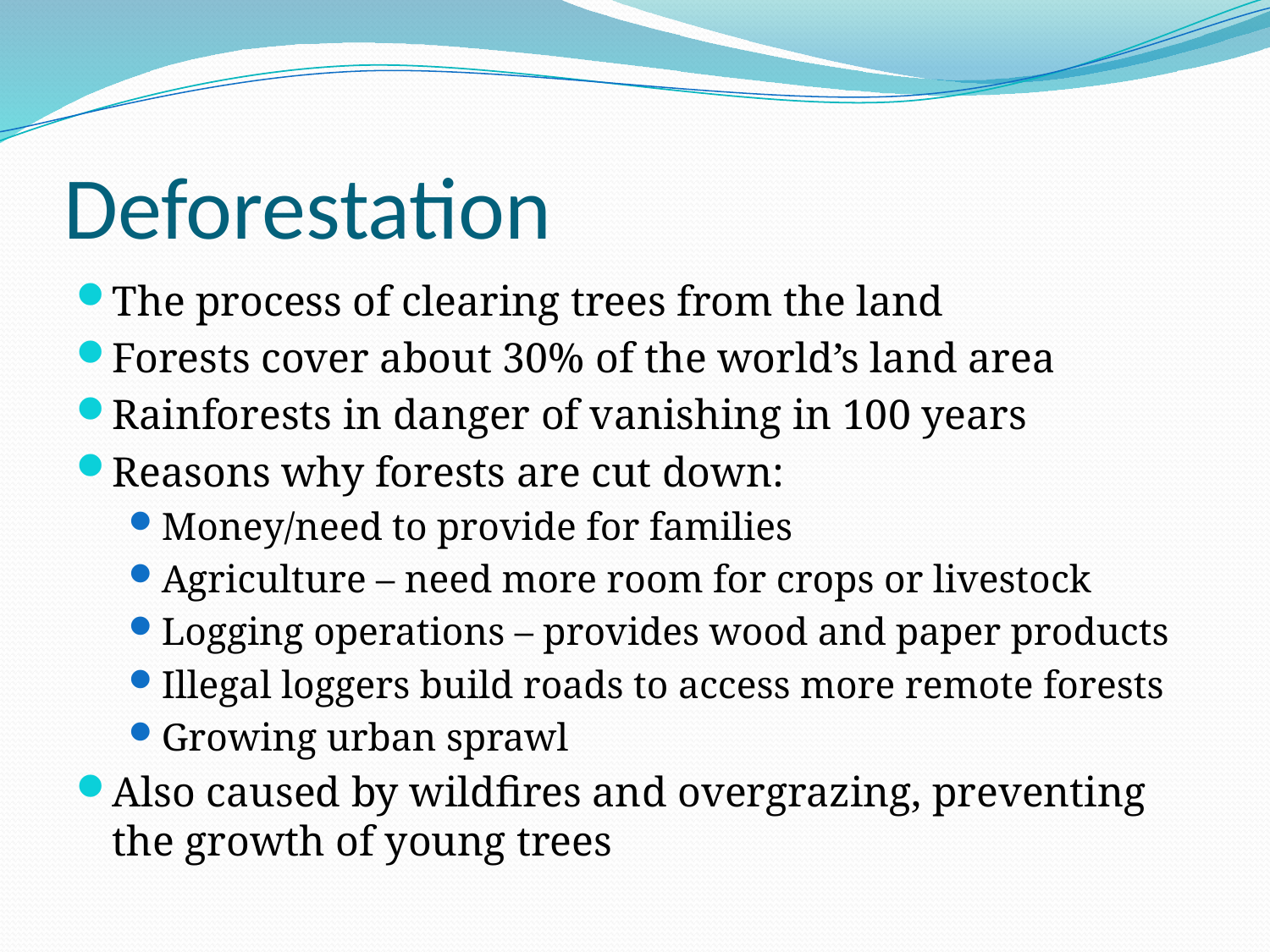

# Deforestation
The process of clearing trees from the land
Forests cover about 30% of the world’s land area
Rainforests in danger of vanishing in 100 years
Reasons why forests are cut down:
Money/need to provide for families
Agriculture – need more room for crops or livestock
Logging operations – provides wood and paper products
Illegal loggers build roads to access more remote forests
Growing urban sprawl
Also caused by wildfires and overgrazing, preventing the growth of young trees